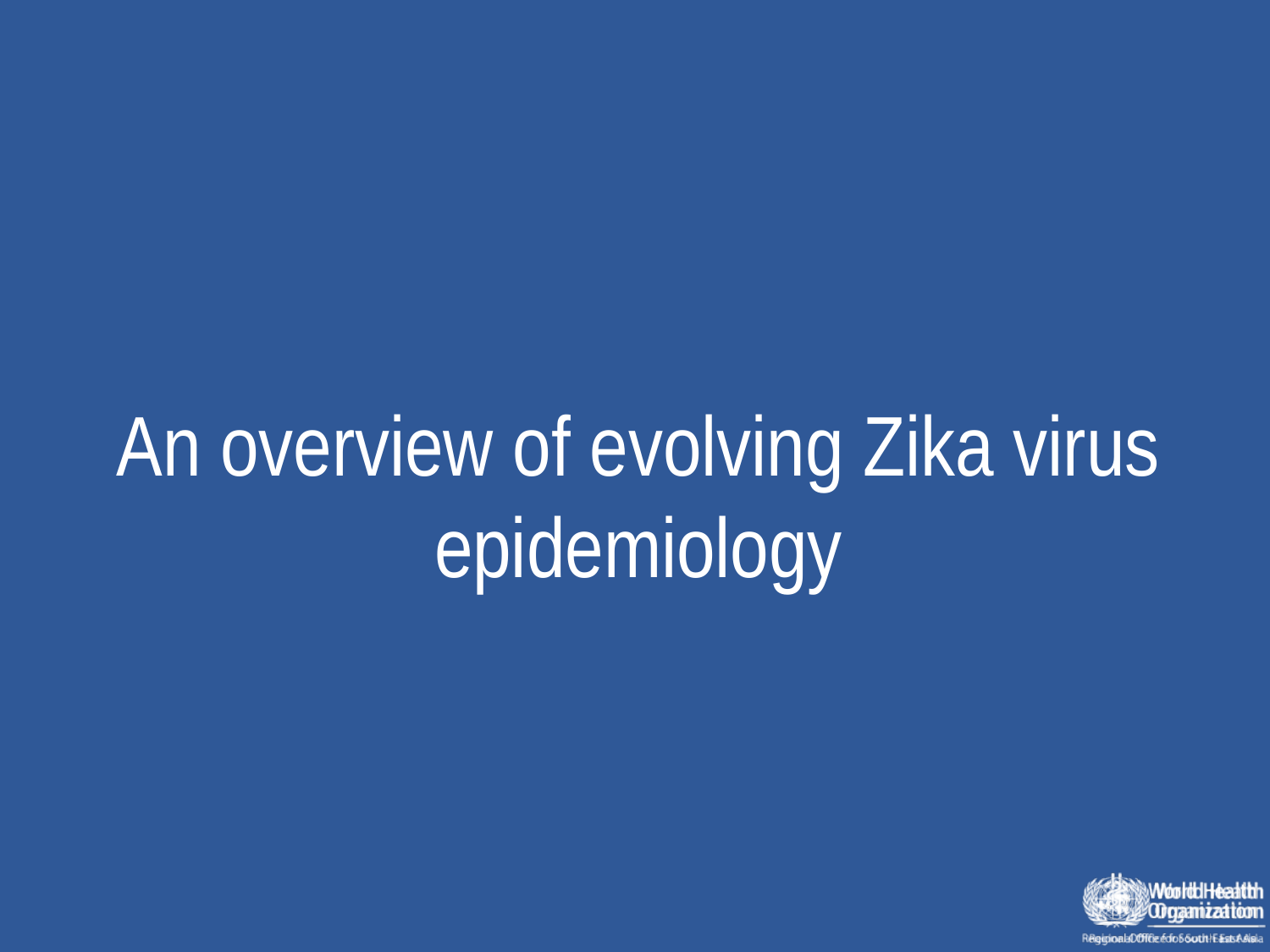

# An overview of evolving Zika virus epidemiology